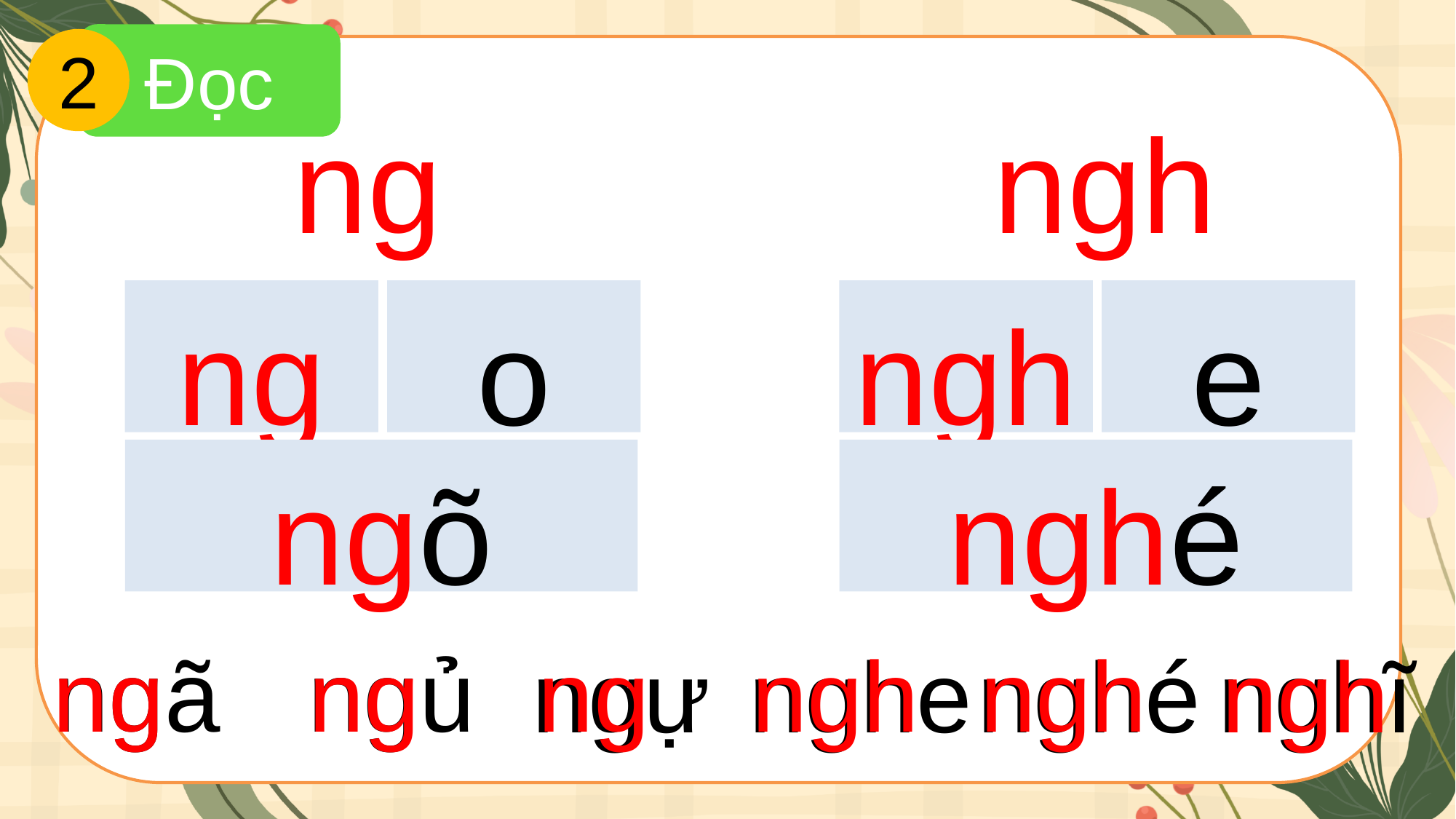

Đọc
2
ng
ngh
ng
o
ngh
e
ngõ
nghé
ng
ng
ng
ngh
ngh
ngh
ngã
ngủ
ngự
nghe
nghé
nghĩ